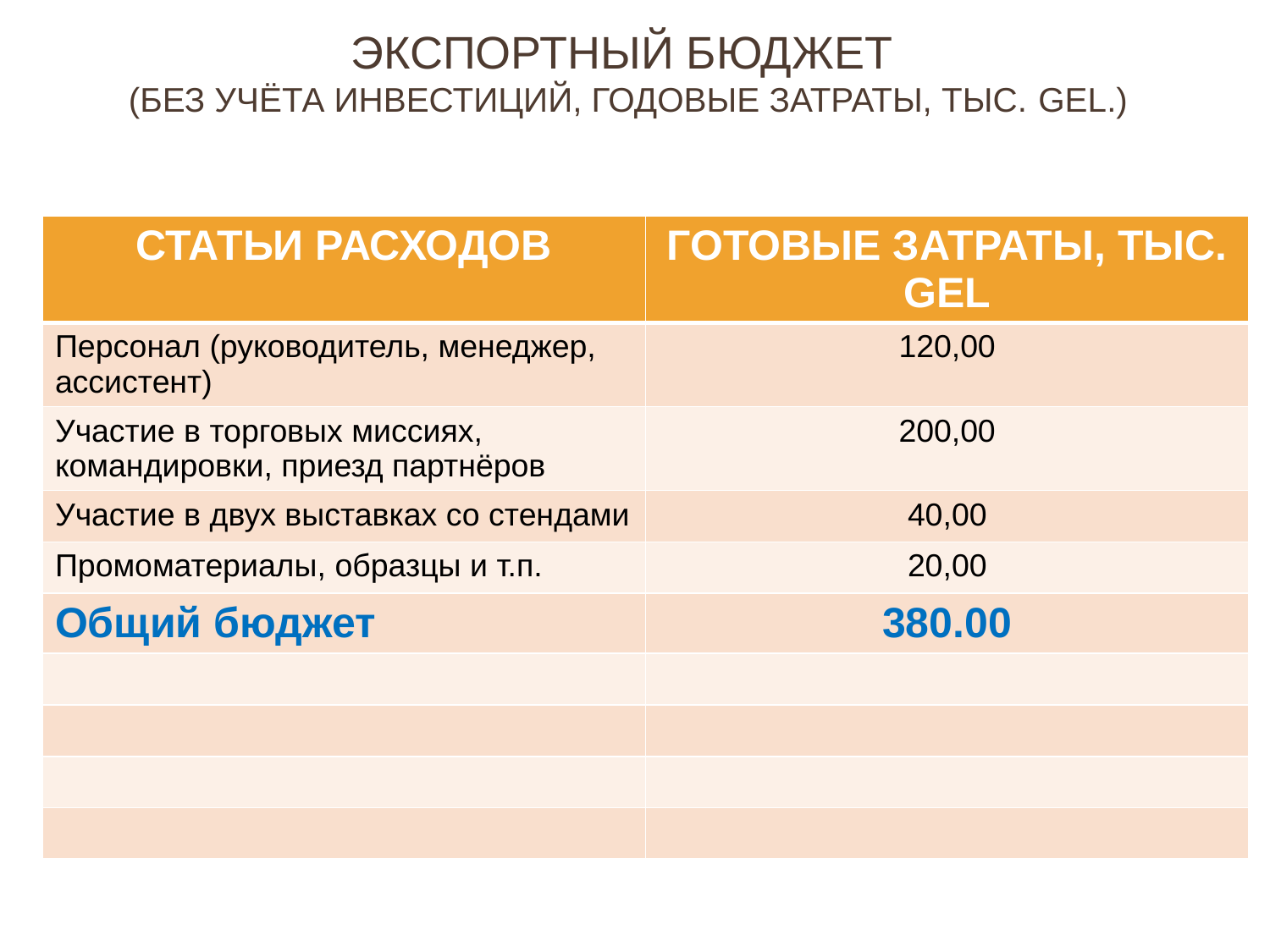

# ЭКСПОРТНЫЙ бюджет (БЕЗ УЧЁТА ИНВЕСТИЦИЙ, ГОДОВЫЕ ЗАТРАТЫ, тЫс. gel.)
| СТАТЬИ РАСХОДОВ | ГОТОВЫЕ ЗАТРАТЫ, ТЫС. GEL |
| --- | --- |
| Персонал (руководитель, менеджер, ассистент) | 120,00 |
| Участие в торговых миссиях, командировки, приезд партнёров | 200,00 |
| Участие в двух выставках со стендами | 40,00 |
| Промоматериалы, образцы и т.п. | 20,00 |
| Общий бюджет | 380.00 |
|  |  |
|  |  |
|  |  |
|  |  |